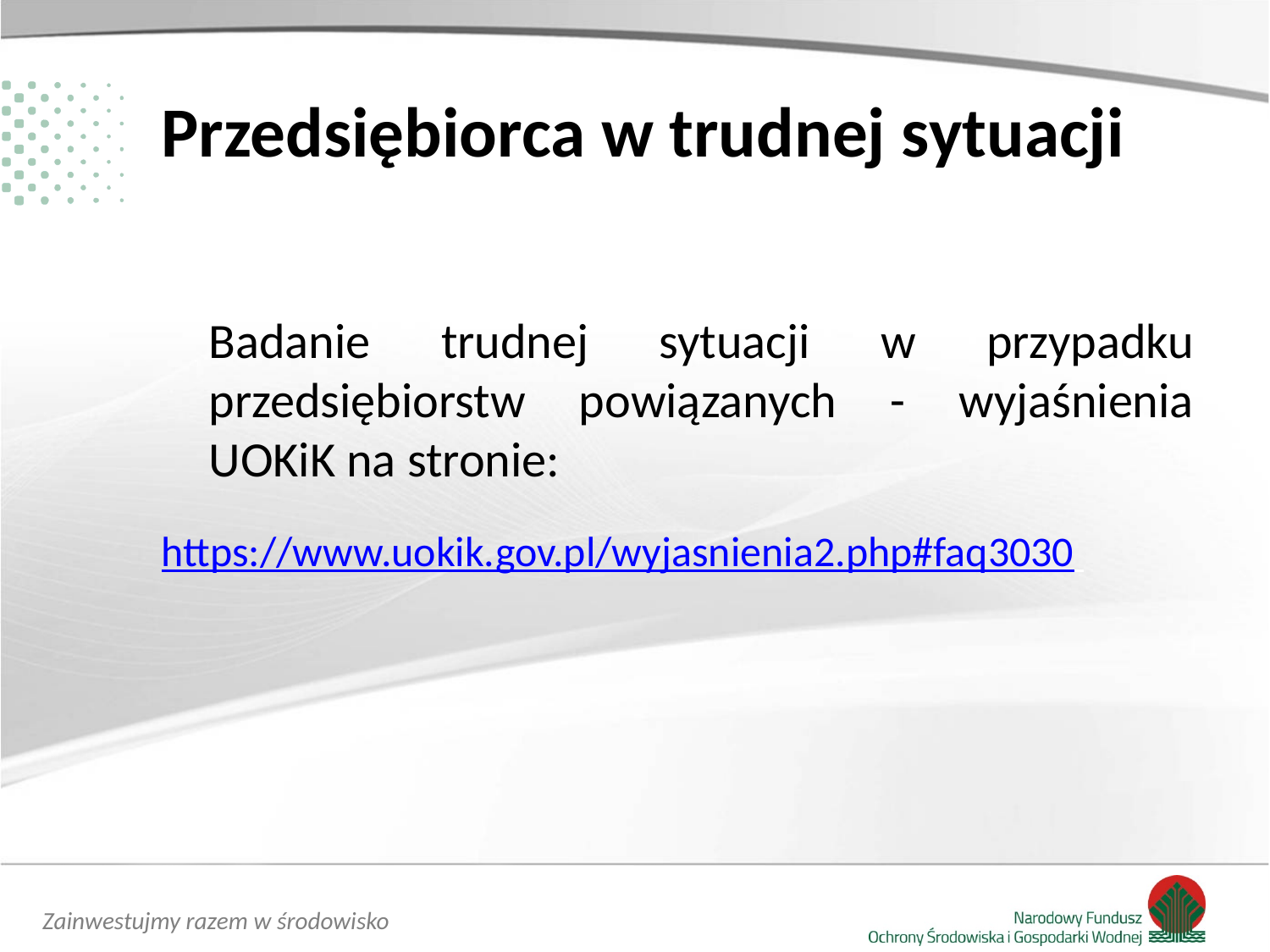

Przedsiębiorca w trudnej sytuacji

	Badanie trudnej sytuacji w przypadku przedsiębiorstw powiązanych - wyjaśnienia UOKiK na stronie:

	https://www.uokik.gov.pl/wyjasnienia2.php#faq3030